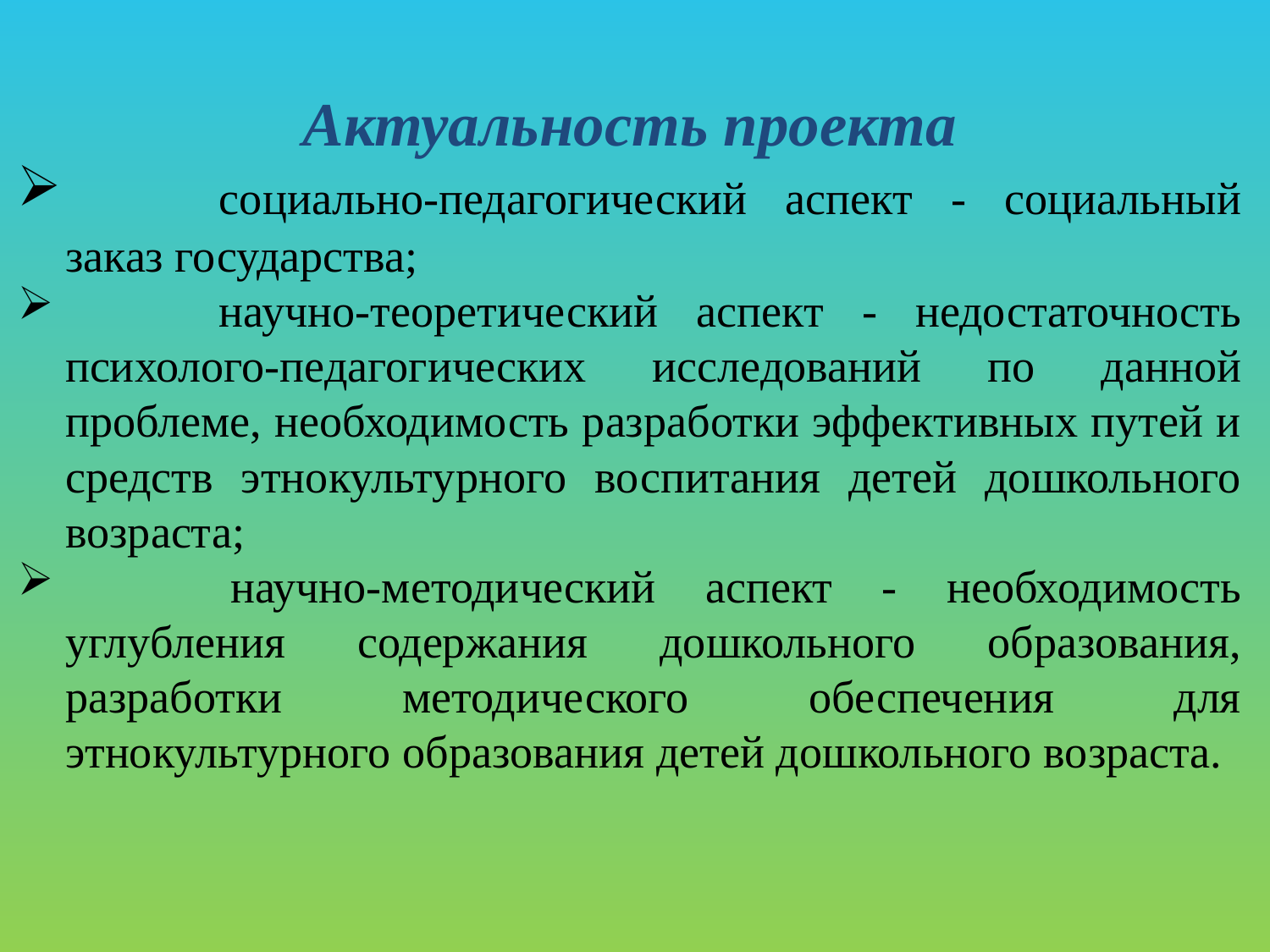

Актуальность проекта
 	социально-педагогический аспект - социальный заказ государства;
 	научно-теоретический аспект - недостаточность психолого-педагогических исследований по данной проблеме, необходимость разработки эффективных путей и средств этнокультурного воспитания детей дошкольного возраста;
 	научно-методический аспект - необходимость углубления содержания дошкольного образования, разработки методического обеспечения для этнокультурного образования детей дошкольного возраста.